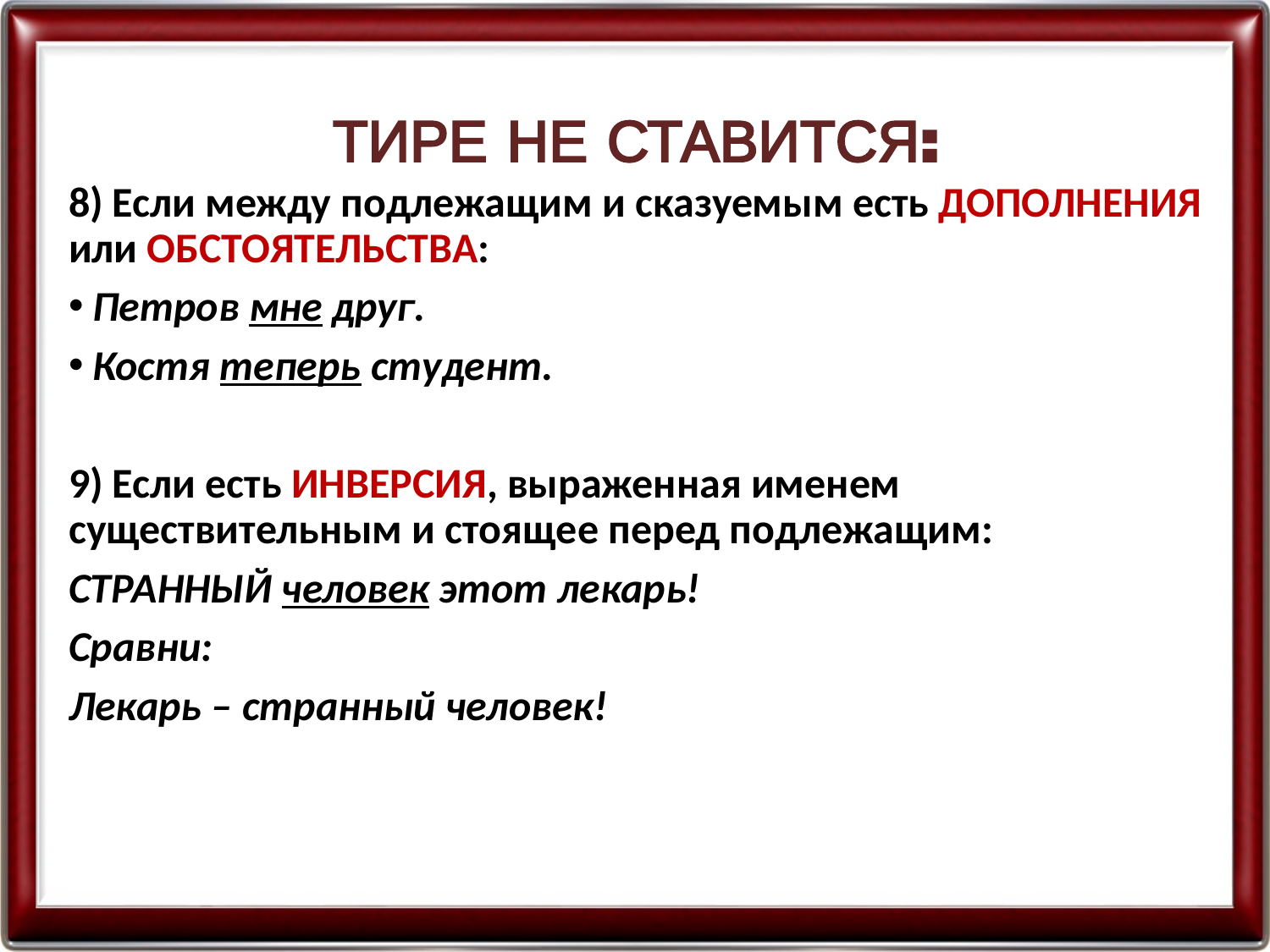

# ТИРЕ НЕ СТАВИТСЯ:
8) Если между подлежащим и сказуемым есть ДОПОЛНЕНИЯ или ОБСТОЯТЕЛЬСТВА:
Петров мне друг.
Костя теперь студент.

9) Если есть ИНВЕРСИЯ, выраженная именем существительным и стоящее перед подлежащим:
СТРАННЫЙ человек этот лекарь!
Сравни:
Лекарь – странный человек!